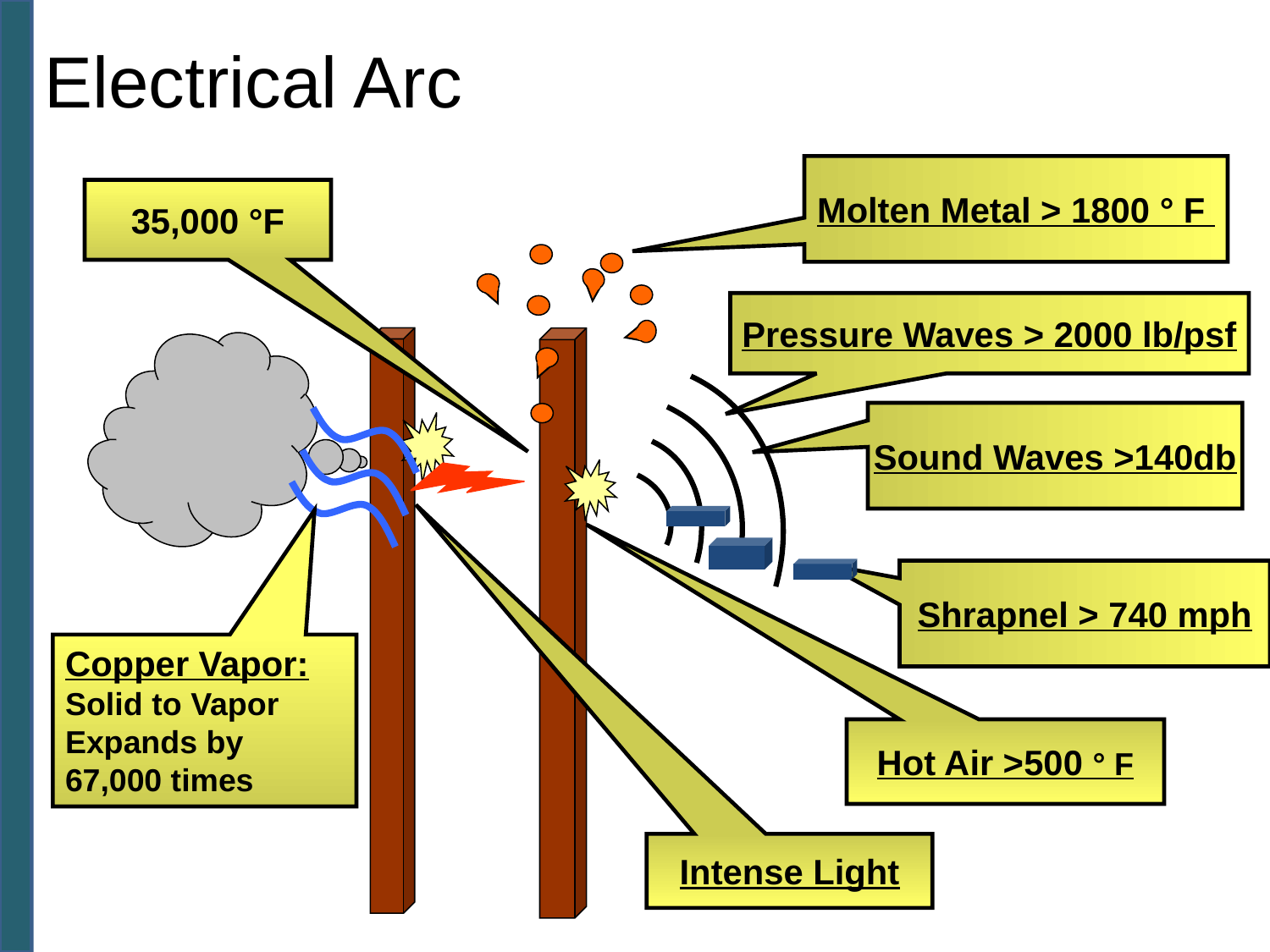

# Electrical Arc
Molten Metal > 1800 ° F
35,000 °F

Pressure Waves > 2000 lb/psf

Sound Waves >140db

Shrapnel > 740 mph

Copper Vapor:
Solid to Vapor
Expands by
67,000 times
Hot Air >500 ° F
Intense Light